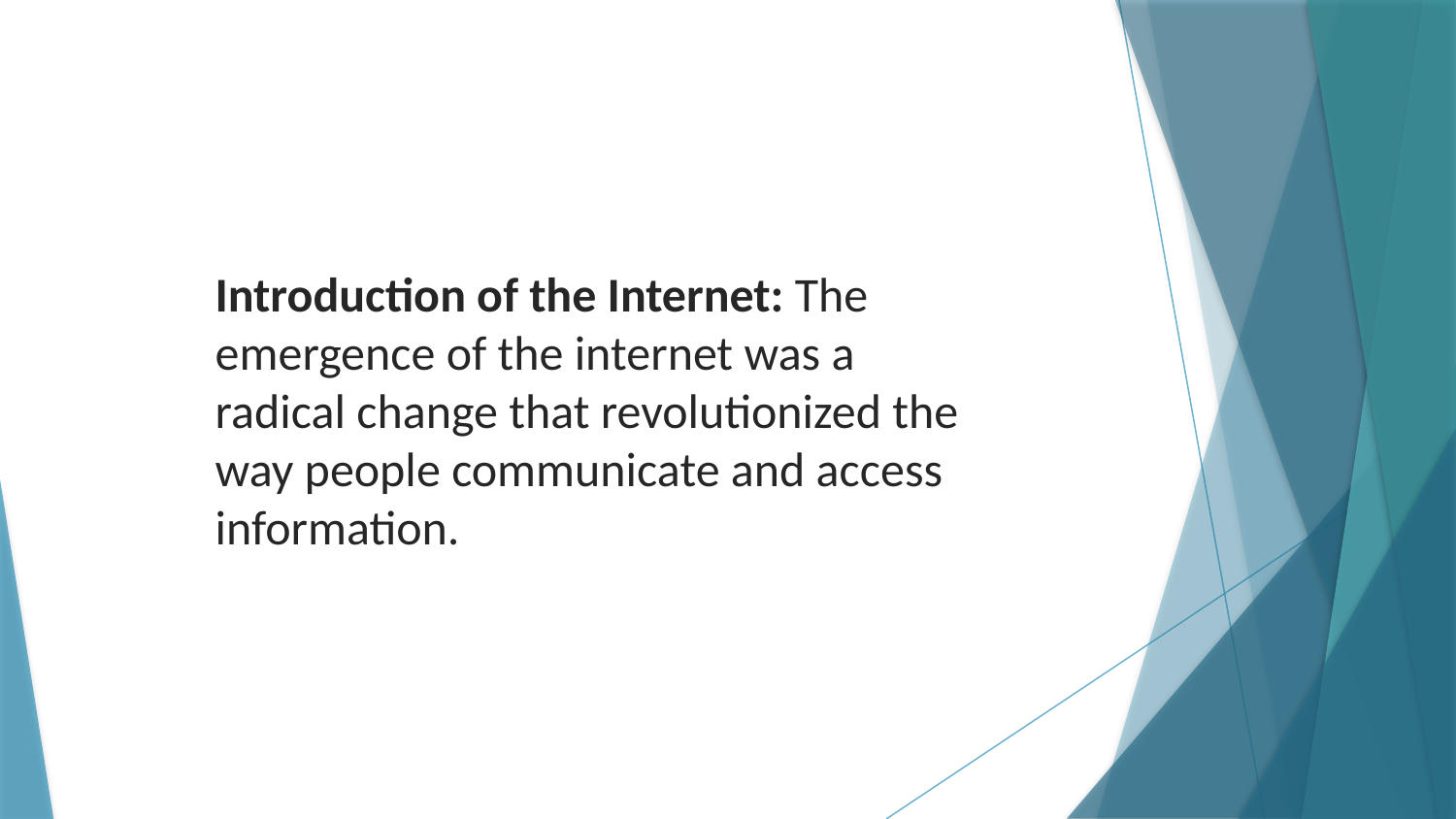

Introduction of the Internet: The emergence of the internet was a radical change that revolutionized the way people communicate and access information.